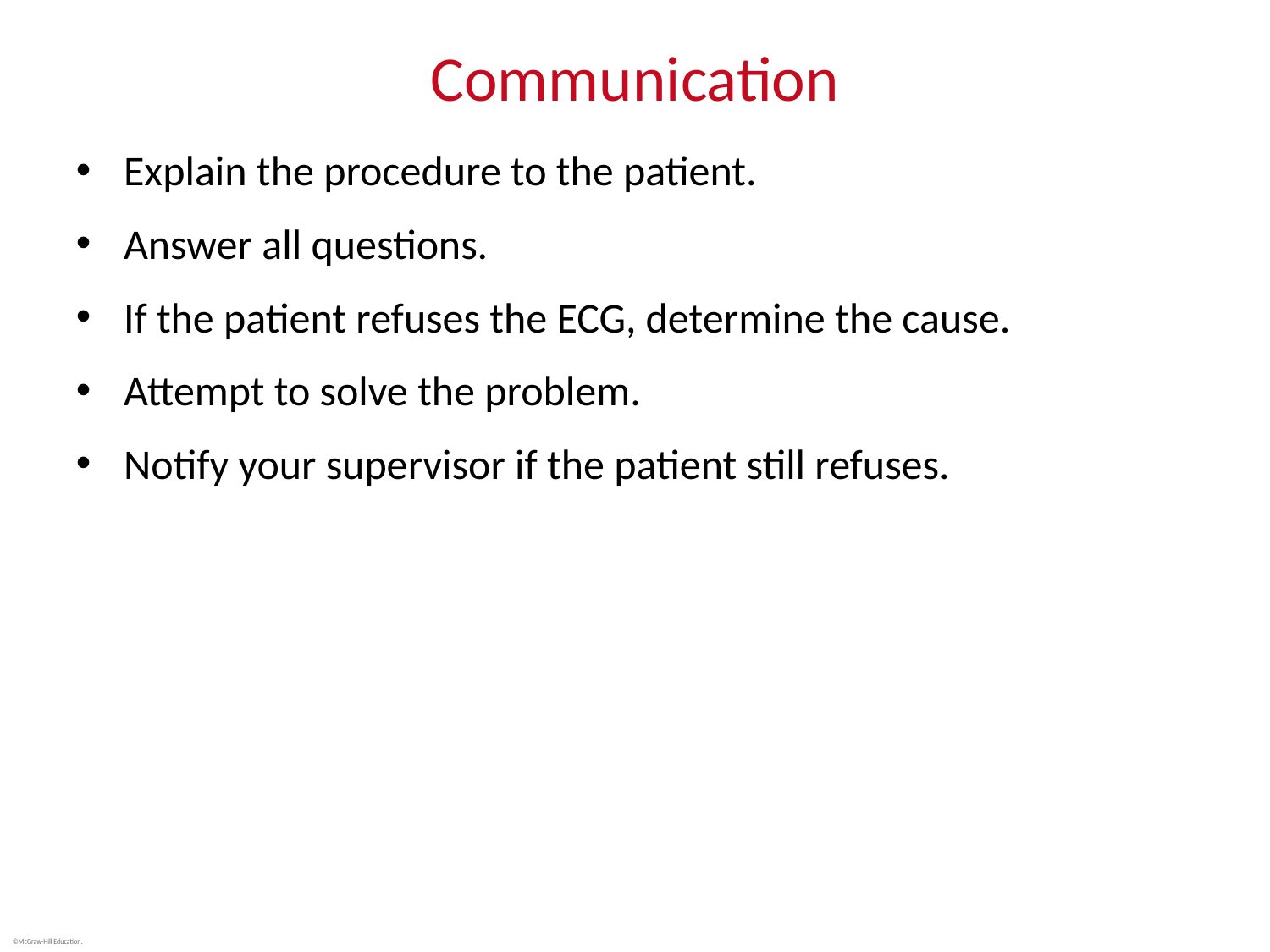

# Communication
Explain the procedure to the patient.
Answer all questions.
If the patient refuses the ECG, determine the cause.
Attempt to solve the problem.
Notify your supervisor if the patient still refuses.